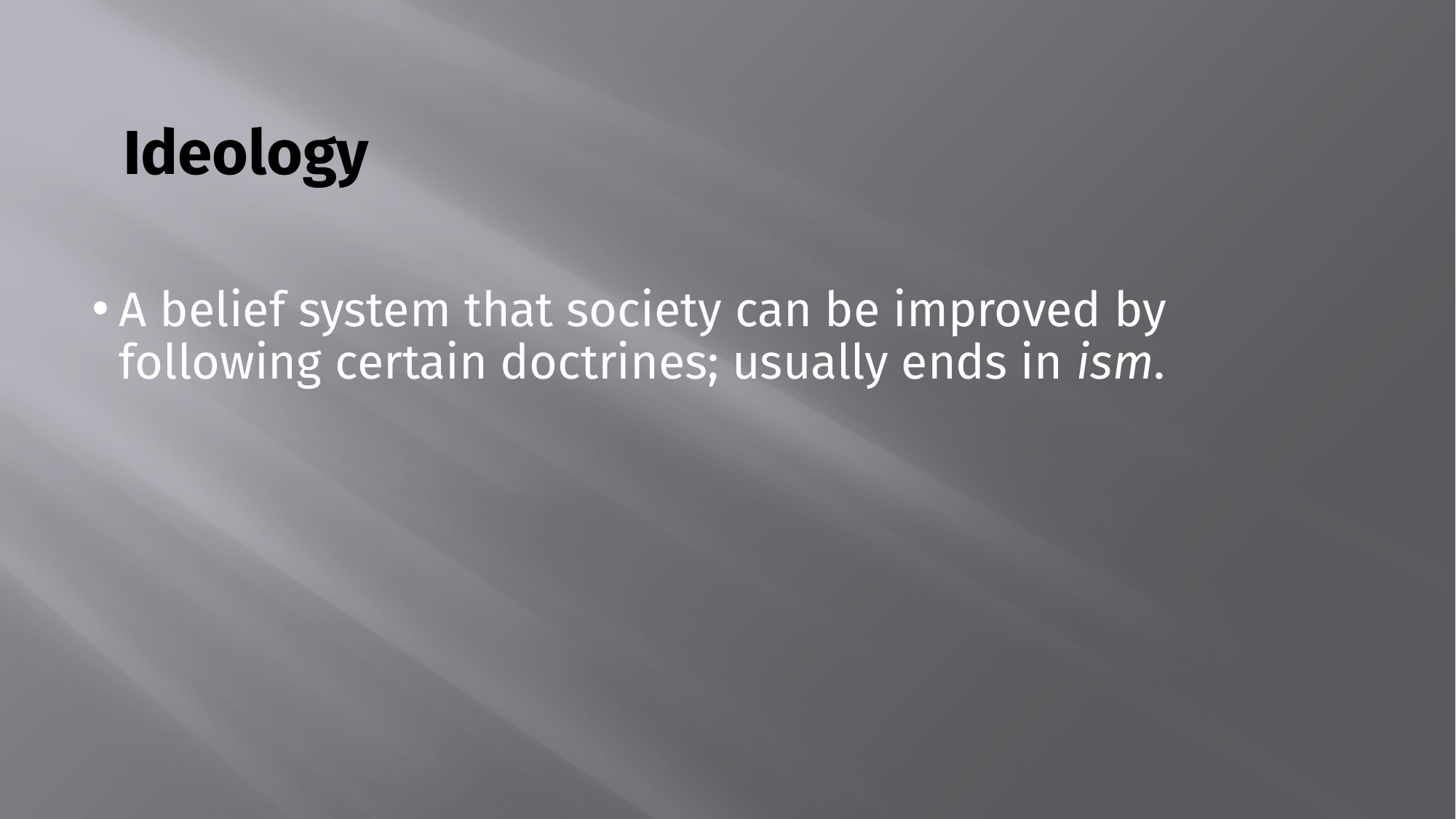

# Ideology
A belief system that society can be improved by  following certain doctrines; usually ends in ism.